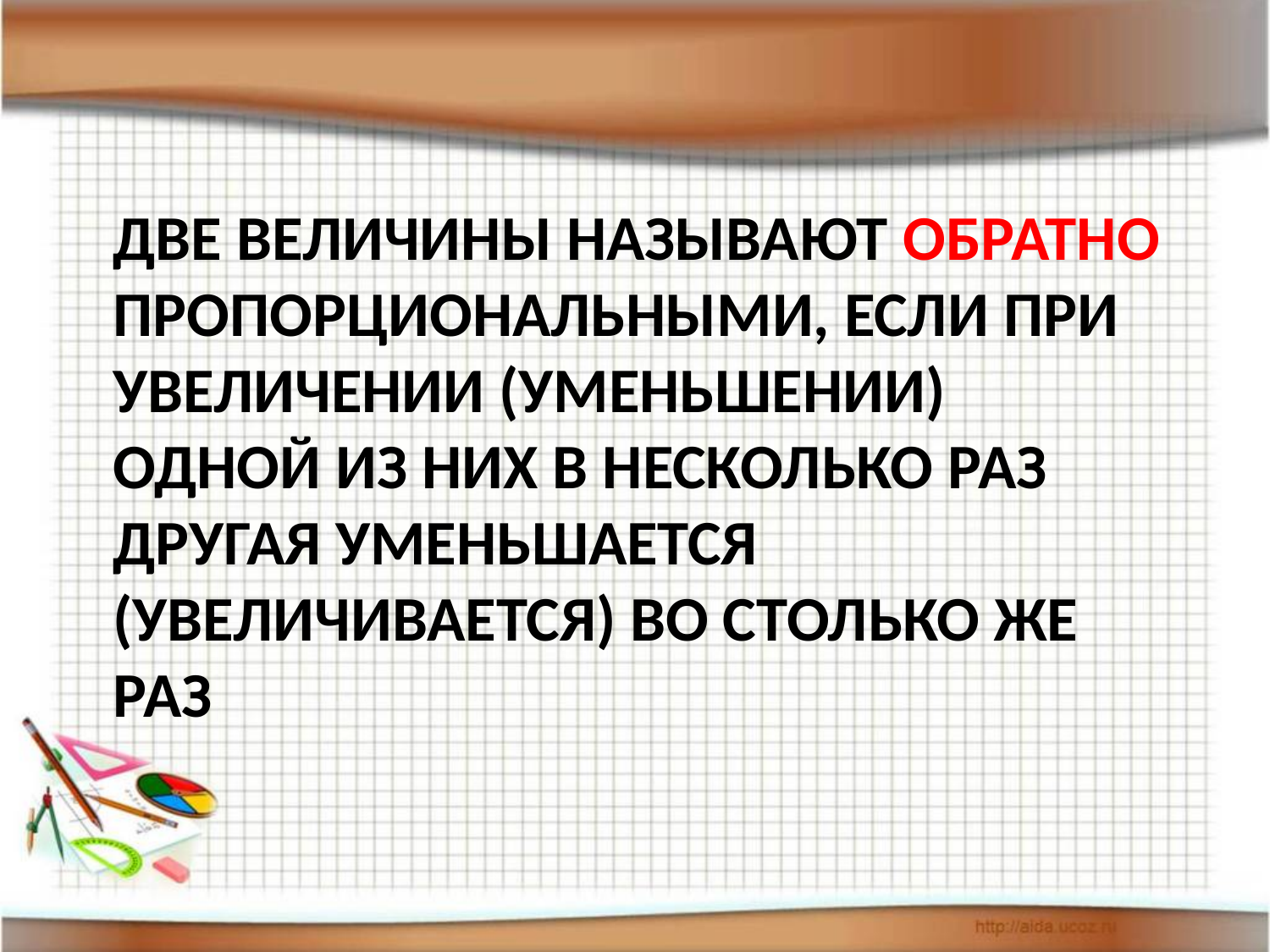

# Две величины называют обратно пропорциональными, если при увеличении (уменьшении) одной из них в несколько раз другая уменьшается (увеличивается) во столько же раз